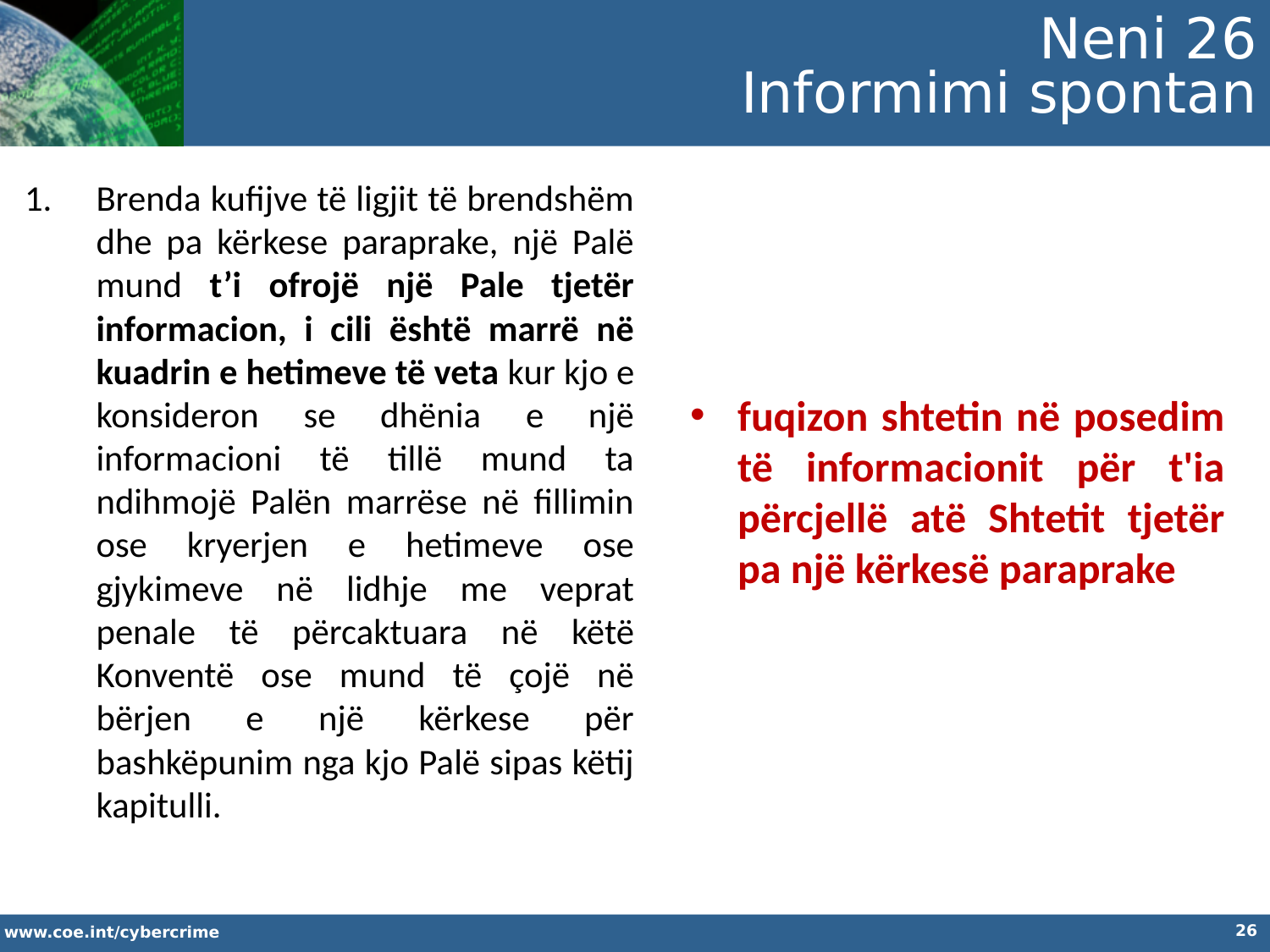

Neni 26
Informimi spontan
Brenda kufijve të ligjit të brendshëm dhe pa kërkese paraprake, një Palë mund t’i ofrojë një Pale tjetër informacion, i cili është marrë në kuadrin e hetimeve të veta kur kjo e konsideron se dhënia e një informacioni të tillë mund ta ndihmojë Palën marrëse në fillimin ose kryerjen e hetimeve ose gjykimeve në lidhje me veprat penale të përcaktuara në këtë Konventë ose mund të çojë në bërjen e një kërkese për bashkëpunim nga kjo Palë sipas këtij kapitulli.
fuqizon shtetin në posedim të informacionit për t'ia përcjellë atë Shtetit tjetër pa një kërkesë paraprake
26